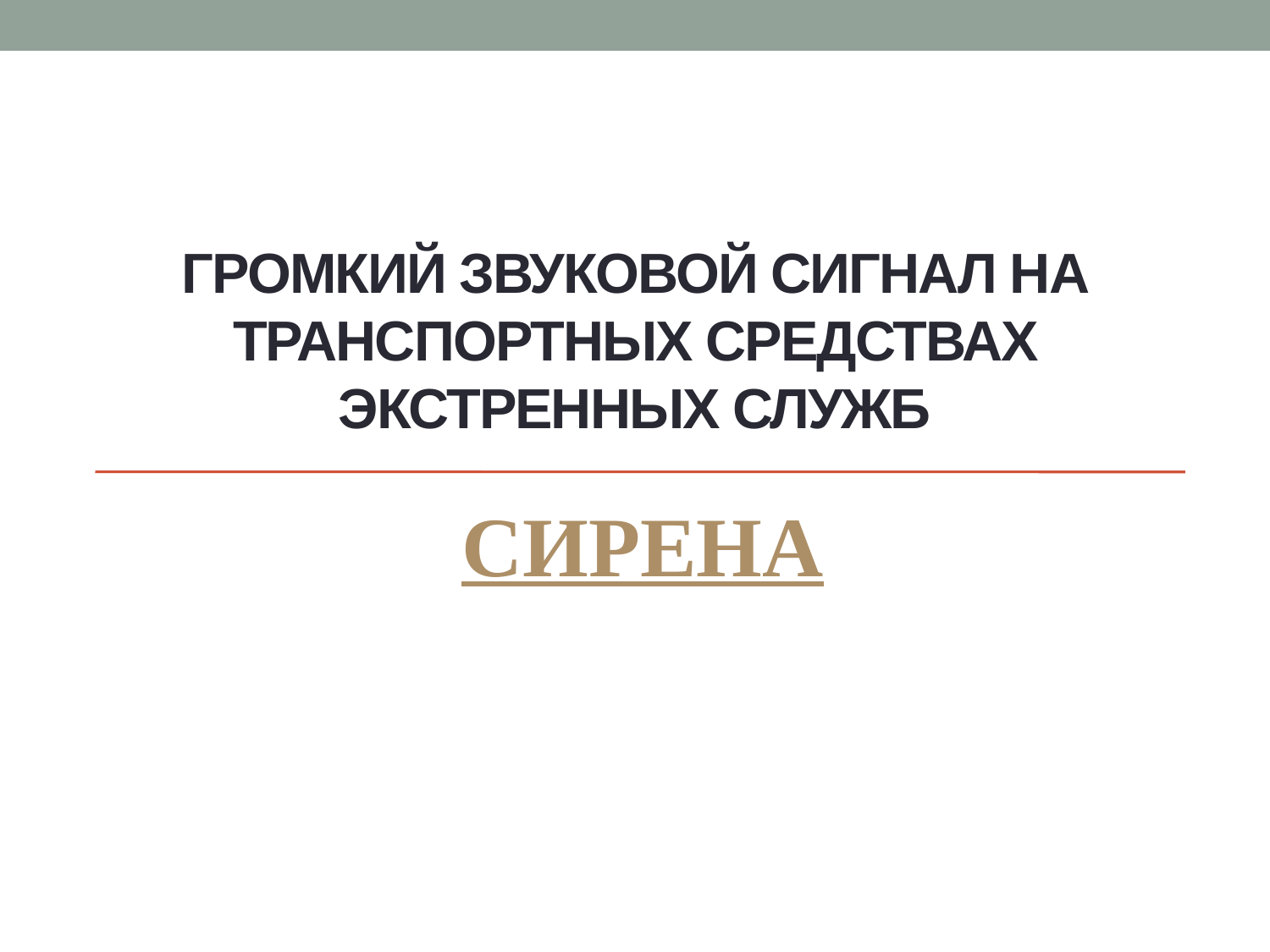

# Громкий звуковой сигнал на транспортных средствах экстренных служб
СИРЕНА